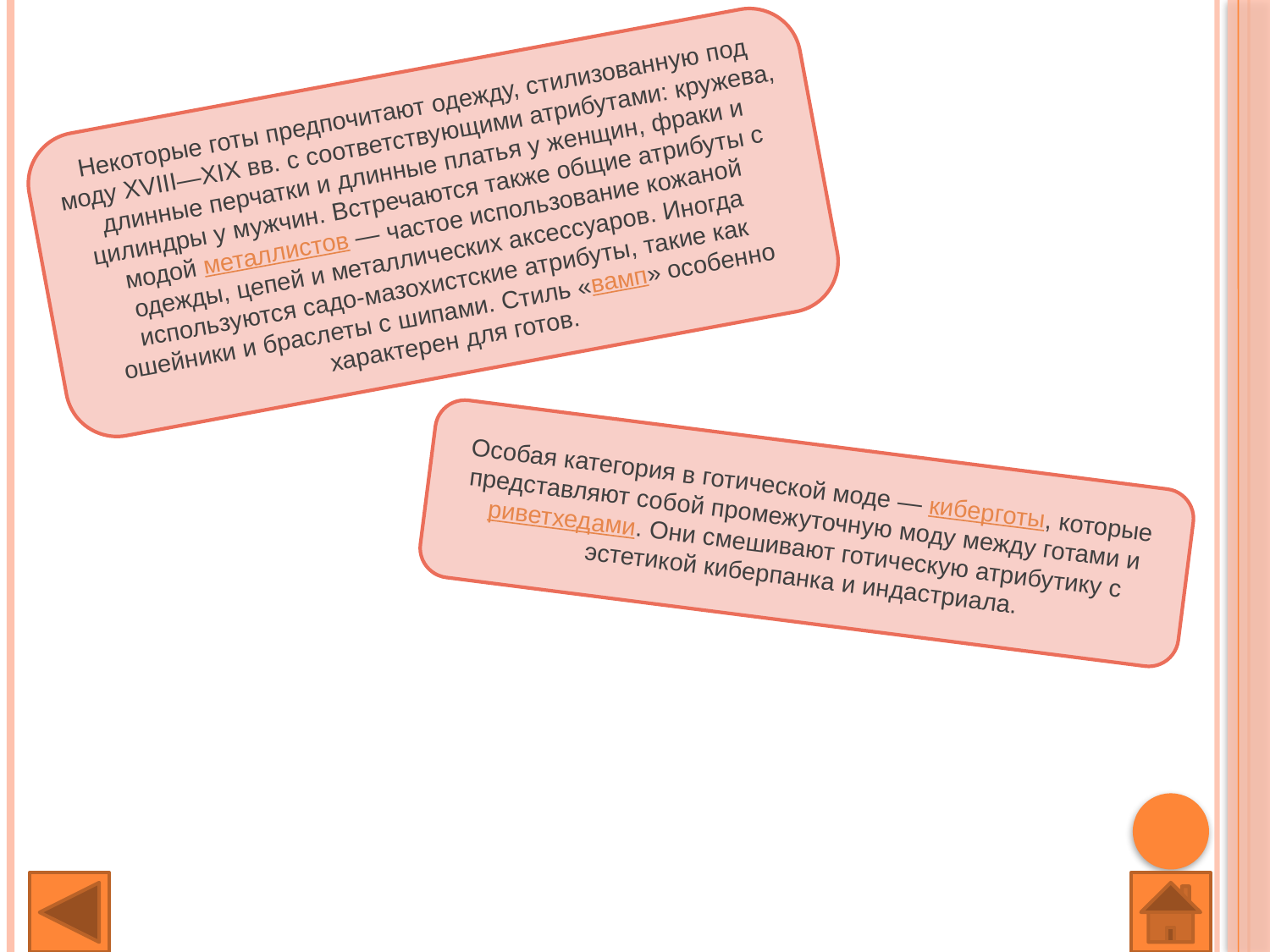

Некоторые готы предпочитают одежду, стилизованную под моду XVIII—XIX вв. с соответствующими атрибутами: кружева, длинные перчатки и длинные платья у женщин, фраки и цилиндры у мужчин. Встречаются также общие атрибуты с модой металлистов — частое использование кожаной одежды, цепей и металлических аксессуаров. Иногда используются садо-мазохистские атрибуты, такие как ошейники и браслеты с шипами. Стиль «вамп» особенно характерен для готов.
Особая категория в готической моде — киберготы, которые представляют собой промежуточную моду между готами и риветхедами. Они смешивают готическую атрибутику с эстетикой киберпанка и индастриала.